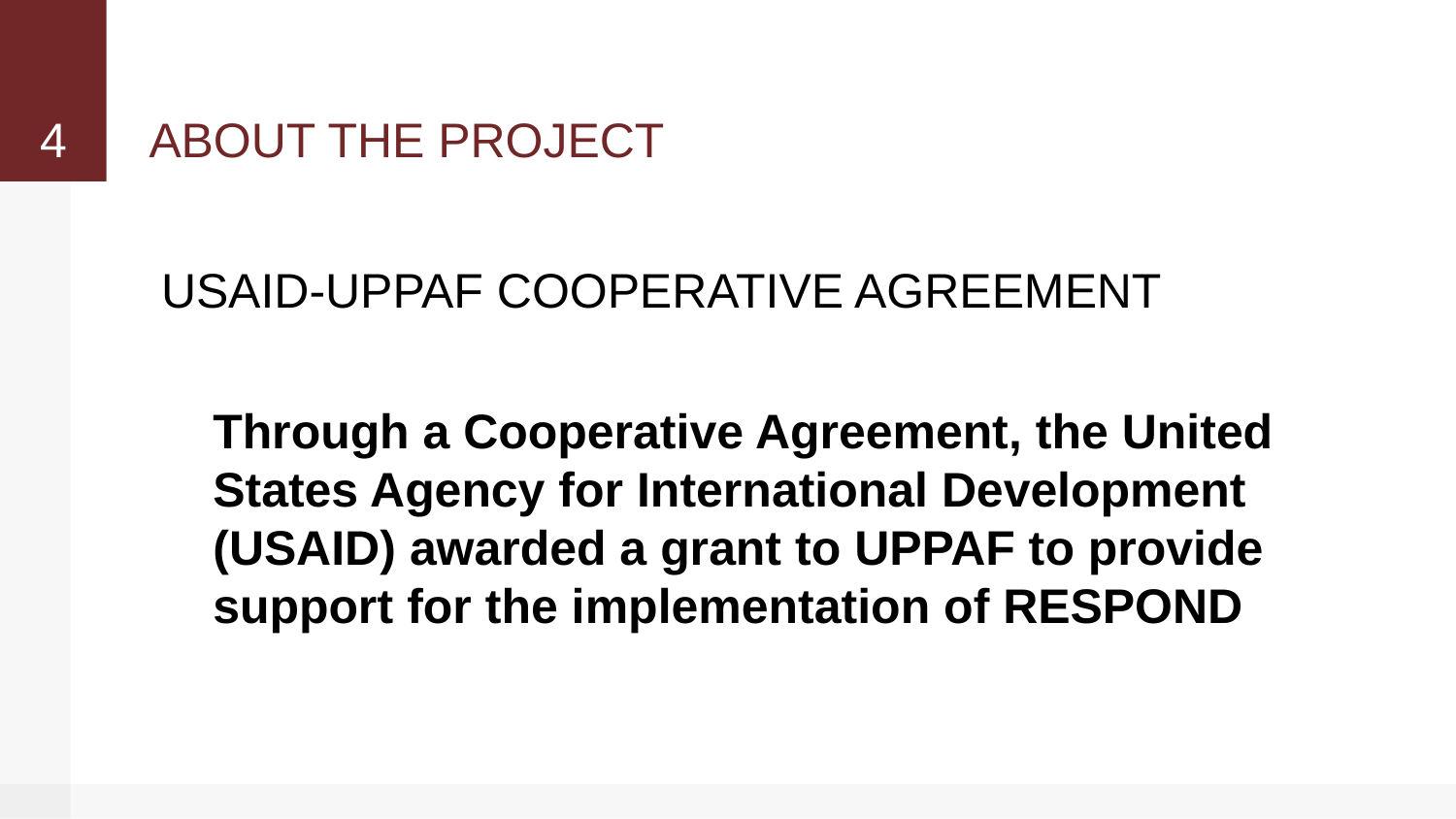

4
# ABOUT THE PROJECT
USAID-UPPAF COOPERATIVE AGREEMENT

Through a Cooperative Agreement, the United States Agency for International Development (USAID) awarded a grant to UPPAF to provide support for the implementation of RESPOND